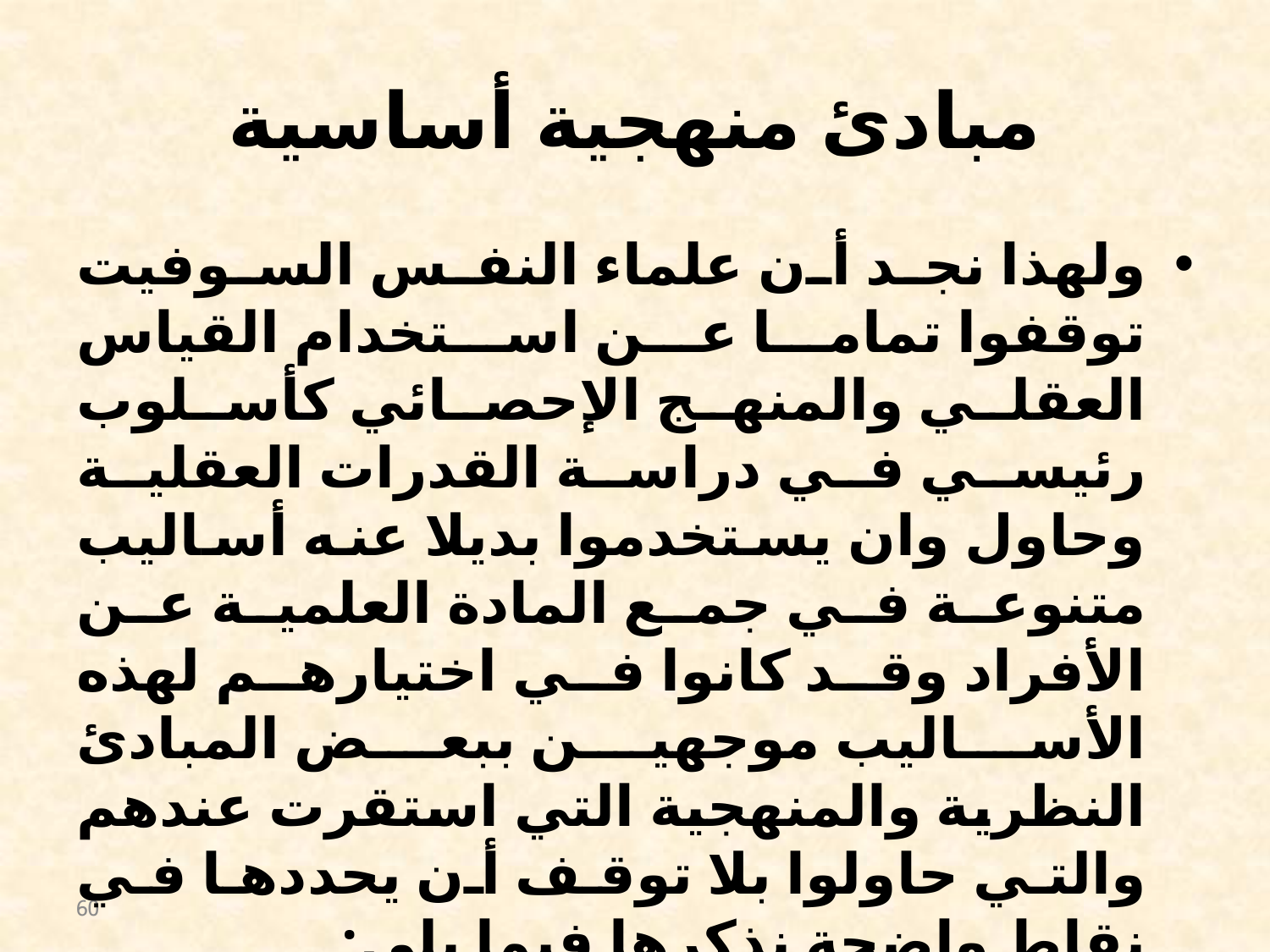

# مبادئ منهجية أساسية
ولهذا نجد أن علماء النفس السوفيت توقفوا تماما عن استخدام القياس العقلي والمنهج الإحصائي كأسلوب رئيسي في دراسة القدرات العقلية وحاول وان يستخدموا بديلا عنه أساليب متنوعة في جمع المادة العلمية عن الأفراد وقد كانوا في اختيارهم لهذه الأساليب موجهين ببعض المبادئ النظرية والمنهجية التي استقرت عندهم والتي حاولوا بلا توقف أن يحددها في نقاط واضحة نذكرها فيما يلي:

60